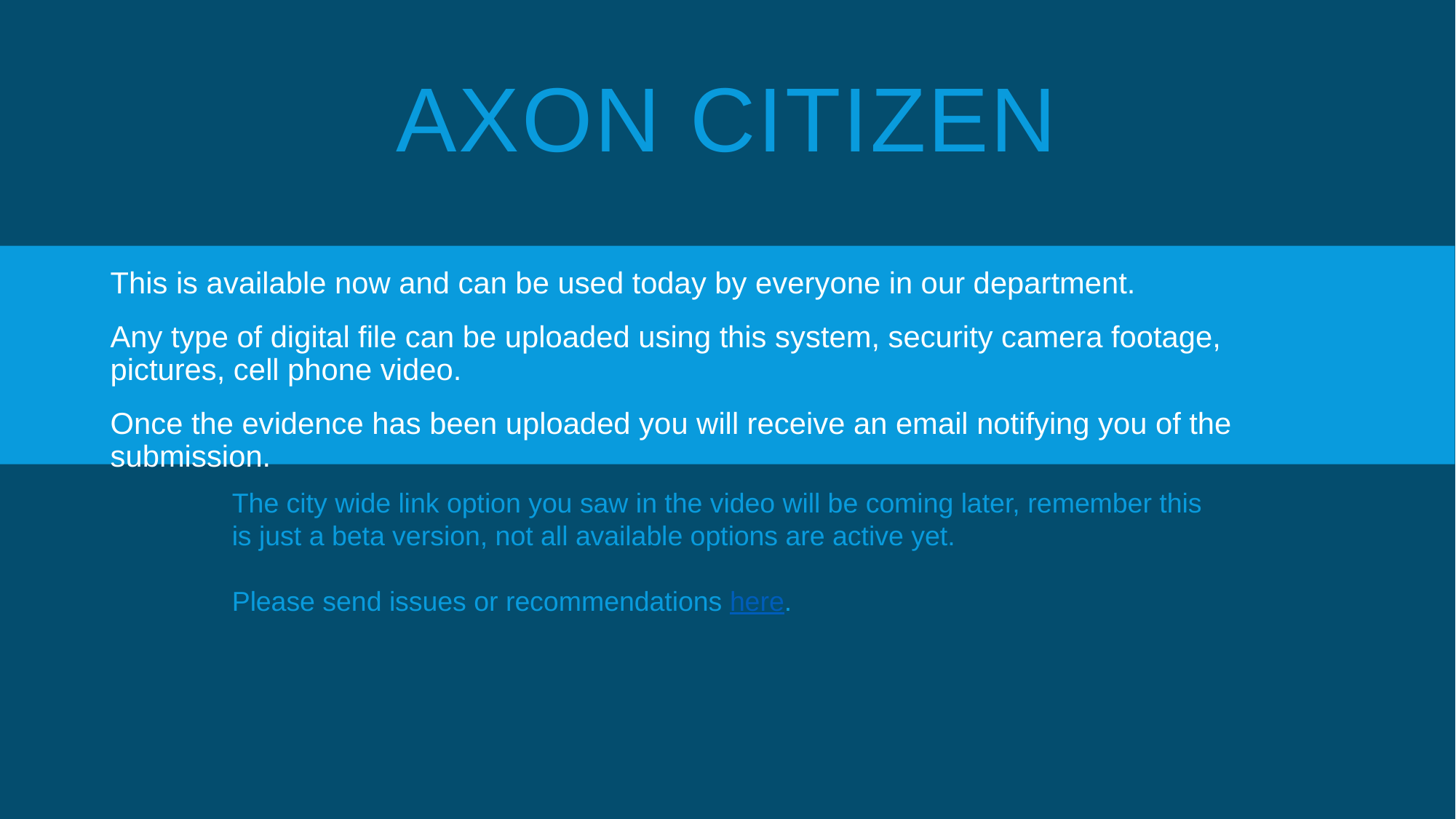

# Axon Citizen
This is available now and can be used today by everyone in our department.
Any type of digital file can be uploaded using this system, security camera footage, pictures, cell phone video.
Once the evidence has been uploaded you will receive an email notifying you of the submission.
The city wide link option you saw in the video will be coming later, remember this is just a beta version, not all available options are active yet.

Please send issues or recommendations here.